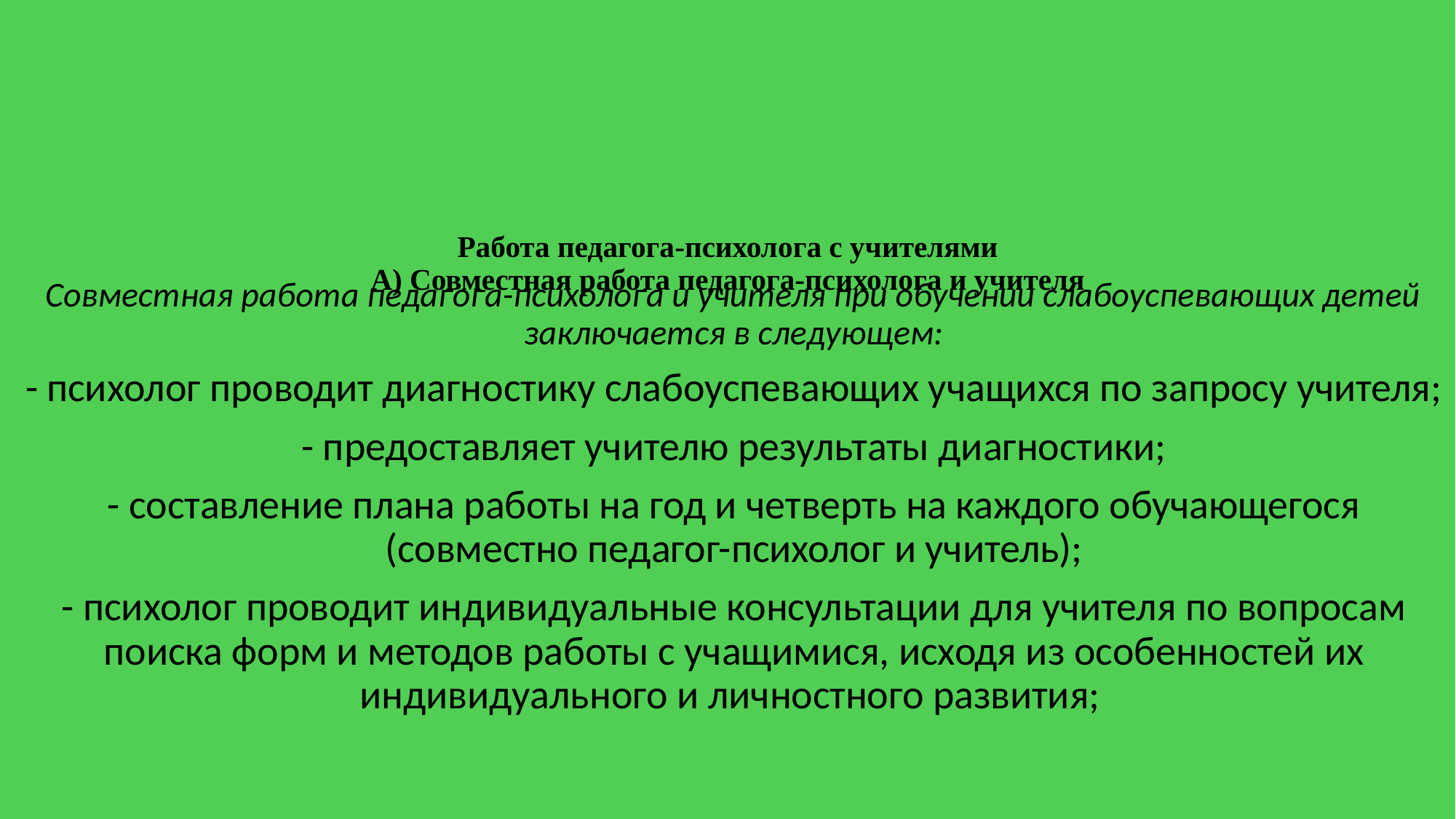

# Работа педагога-психолога с учителями А) Совместная работа педагога-психолога и учителя
Совместная работа педагога-психолога и учителя при обучении слабоуспевающих детей заключается в следующем:
- психолог проводит диагностику слабоуспевающих учащихся по запросу учителя;
- предоставляет учителю результаты диагностики;
- составление плана работы на год и четверть на каждого обучающегося (совместно педагог-психолог и учитель);
- психолог проводит индивидуальные консультации для учителя по вопросам поиска форм и методов работы с учащимися, исходя из особенностей их индивидуального и личностного развития;